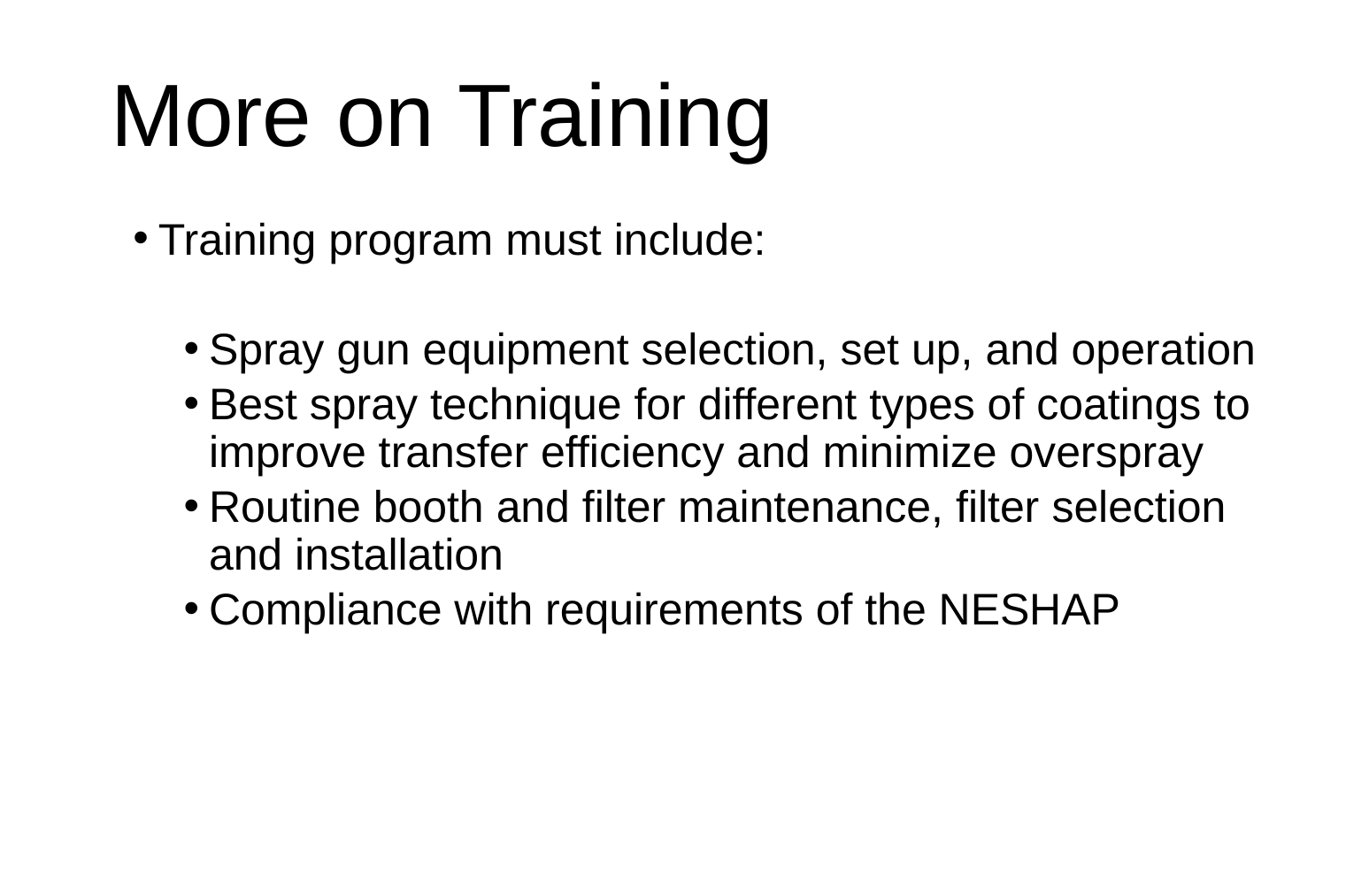

More on Training
Training program must include:

Spray gun equipment selection, set up, and operation
Best spray technique for different types of coatings to improve transfer efficiency and minimize overspray
Routine booth and filter maintenance, filter selection and installation
Compliance with requirements of the NESHAP